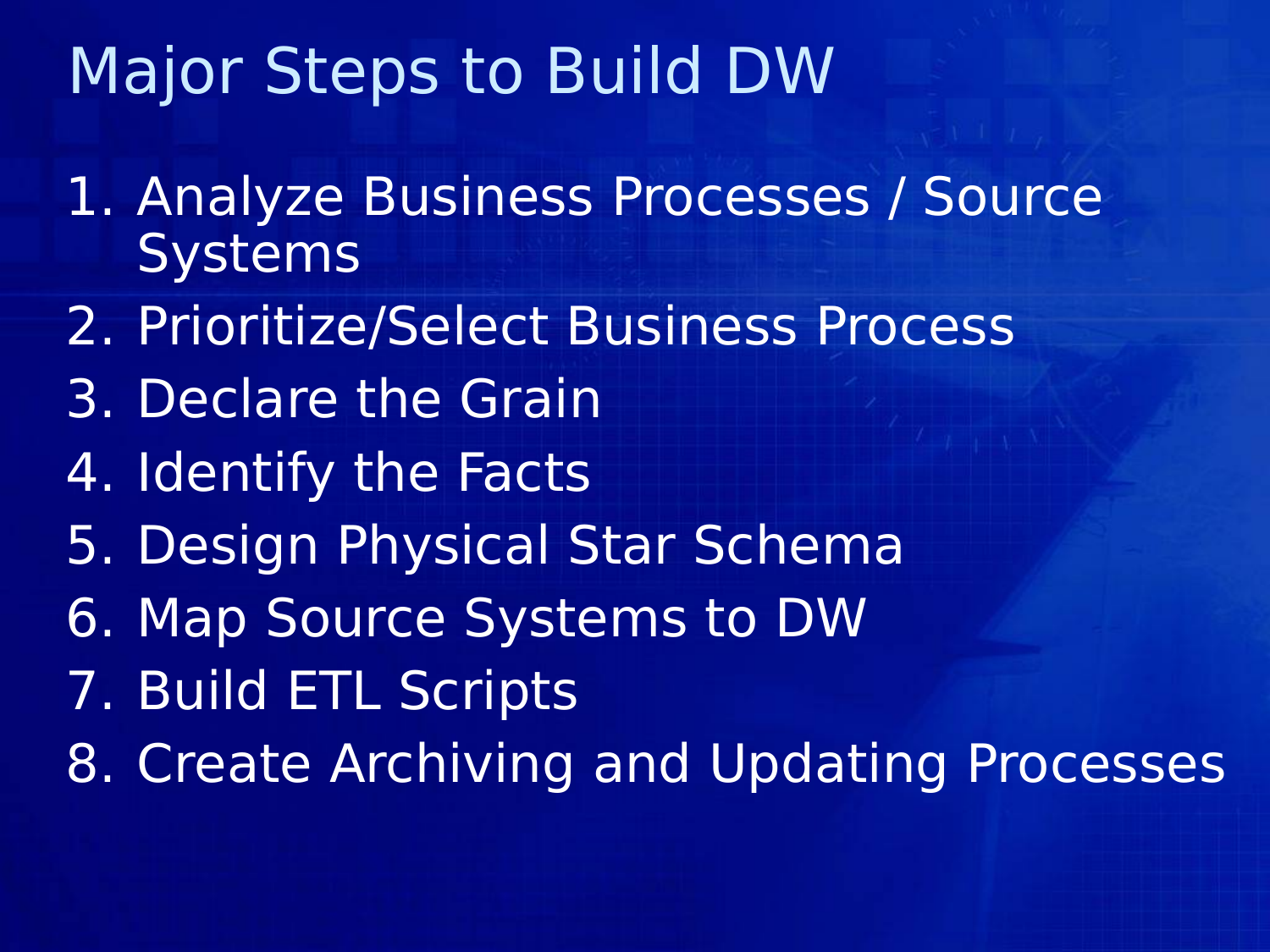

# Major Steps to Build DW
Analyze Business Processes / Source Systems
Prioritize/Select Business Process
Declare the Grain
Identify the Facts
Design Physical Star Schema
Map Source Systems to DW
Build ETL Scripts
Create Archiving and Updating Processes